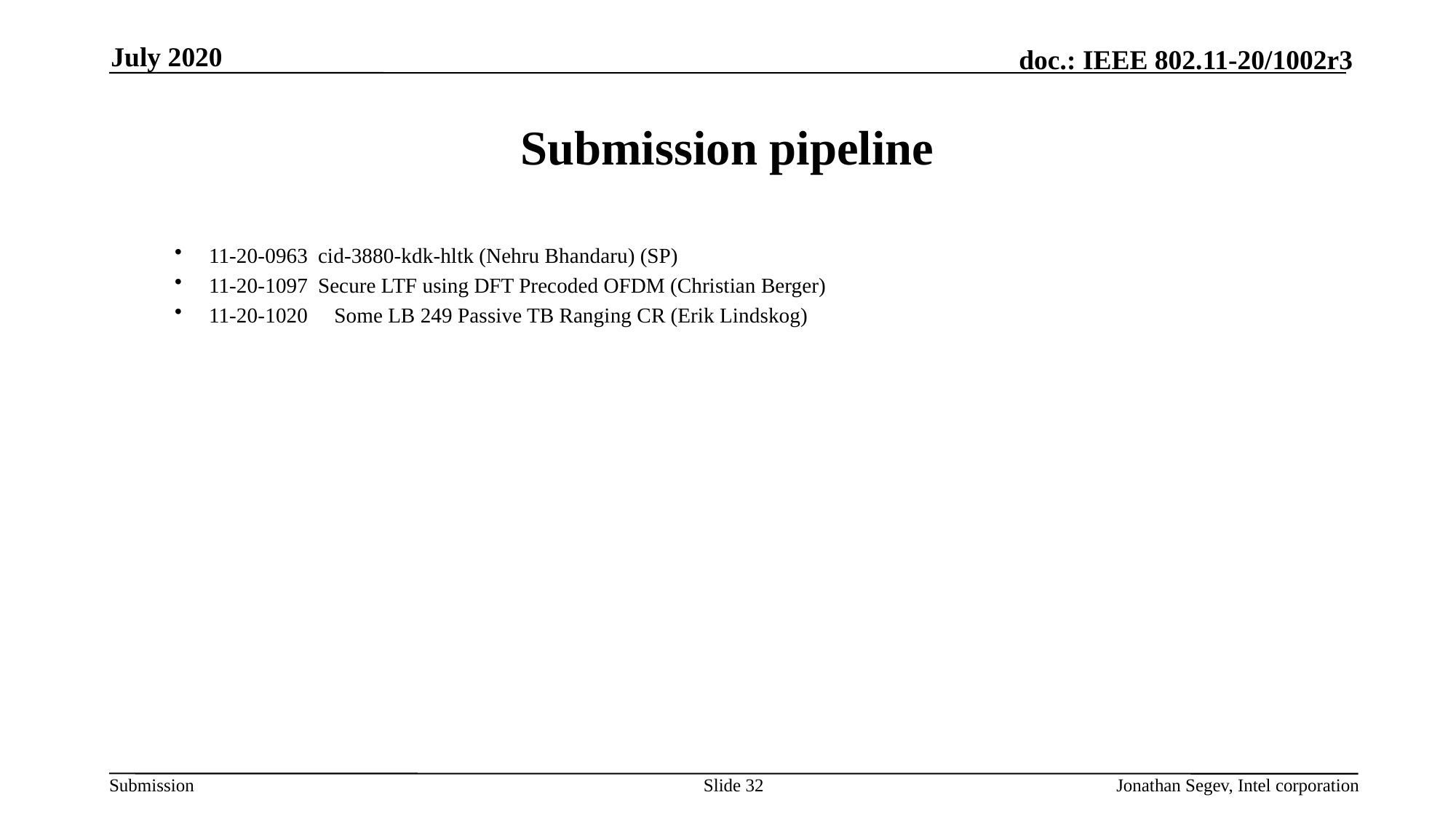

July 2020
# Submission pipeline
11-20-0963 	cid-3880-kdk-hltk (Nehru Bhandaru) (SP)
11-20-1097	Secure LTF using DFT Precoded OFDM (Christian Berger)
11-20-1020     Some LB 249 Passive TB Ranging CR (Erik Lindskog)

Slide 32
Jonathan Segev, Intel corporation